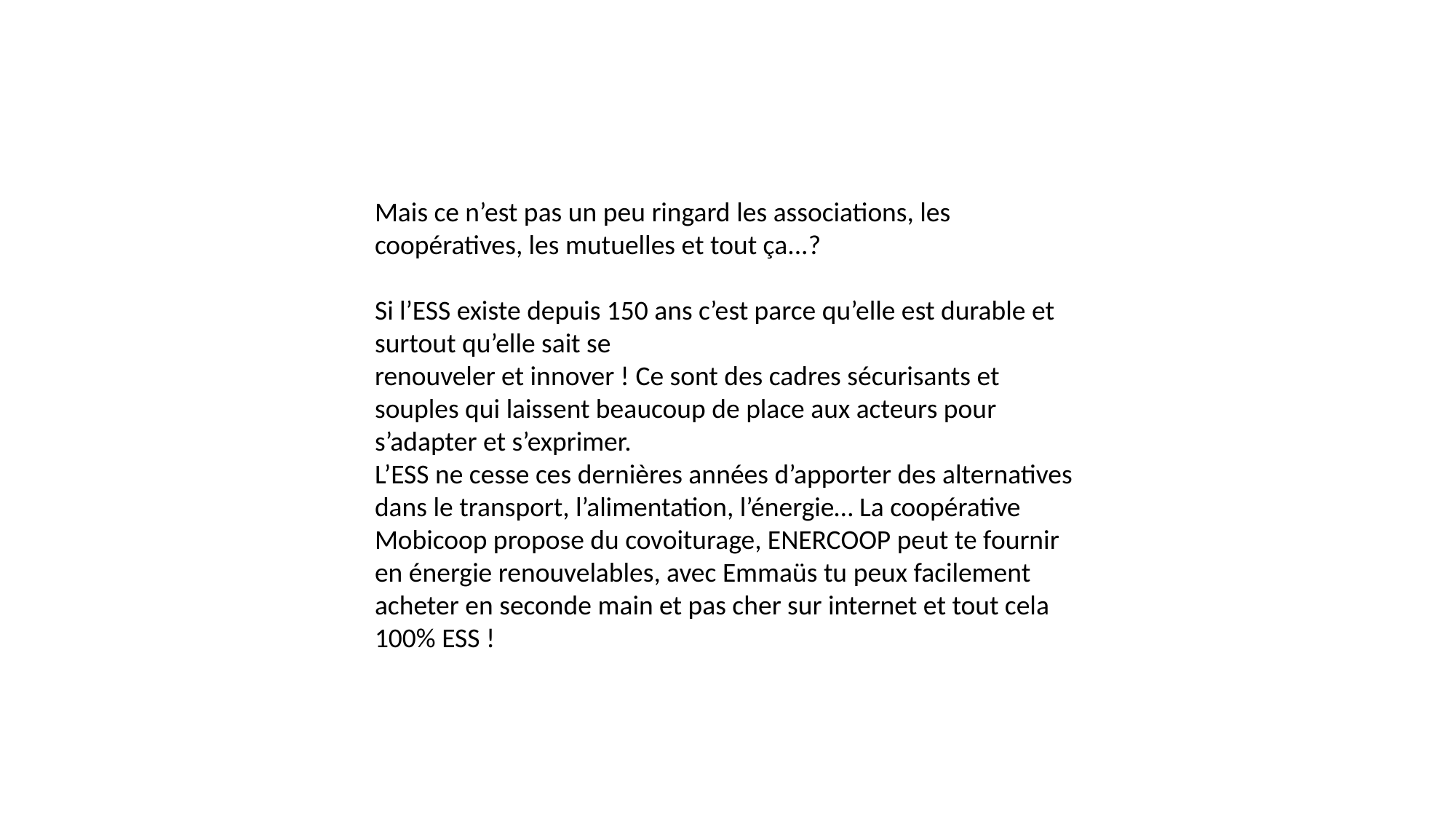

Mais ce n’est pas un peu ringard les associations, les coopératives, les mutuelles et tout ça...?

Si l’ESS existe depuis 150 ans c’est parce qu’elle est durable et surtout qu’elle sait se
renouveler et innover ! Ce sont des cadres sécurisants et souples qui laissent beaucoup de place aux acteurs pour s’adapter et s’exprimer.
L’ESS ne cesse ces dernières années d’apporter des alternatives dans le transport, l’alimentation, l’énergie… La coopérative Mobicoop propose du covoiturage, ENERCOOP peut te fournir en énergie renouvelables, avec Emmaüs tu peux facilement acheter en seconde main et pas cher sur internet et tout cela 100% ESS !